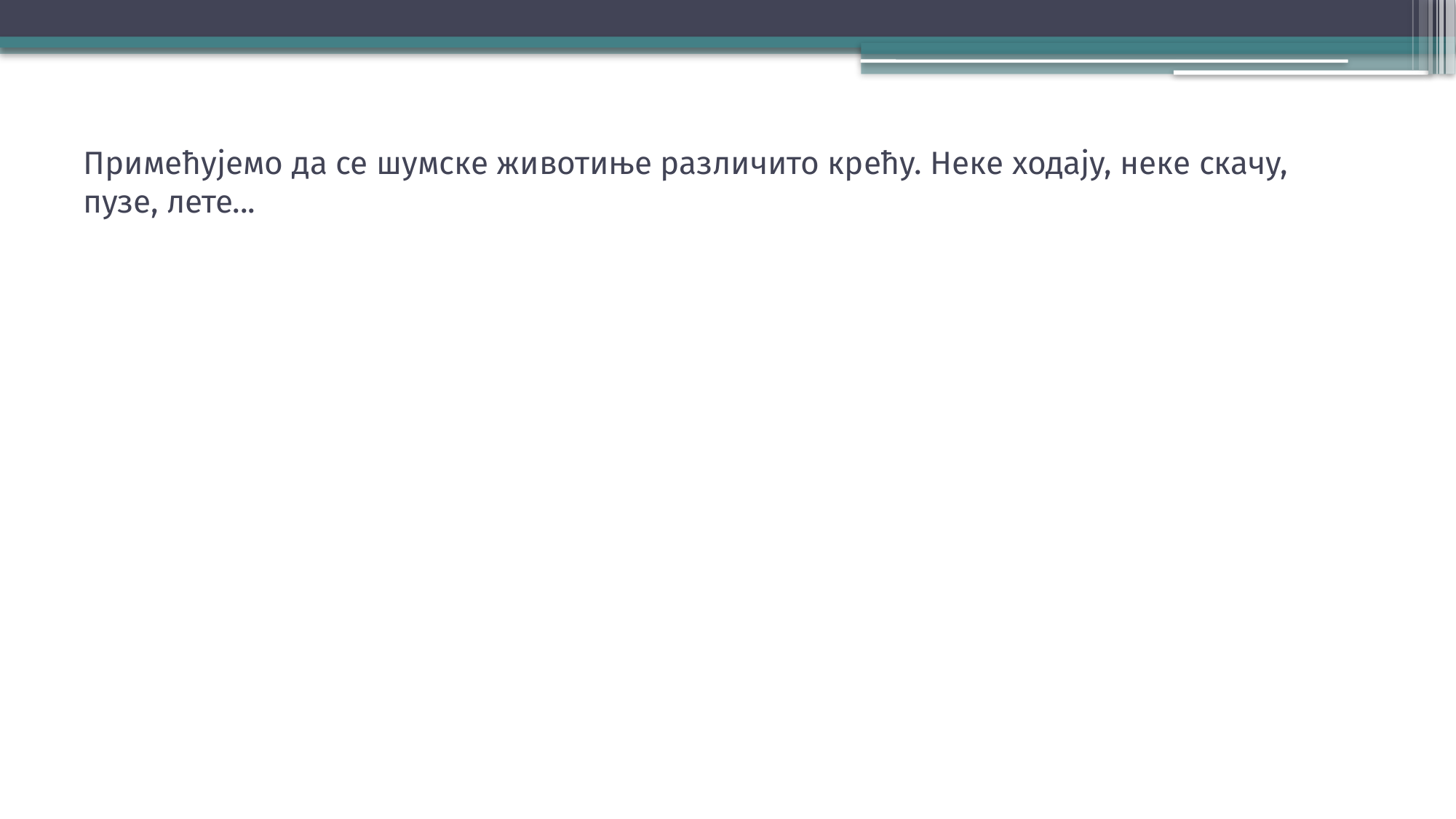

# Примећујемо да се шумске животиње различито крећу. Неке ходају, неке скачу, пузе, лете...